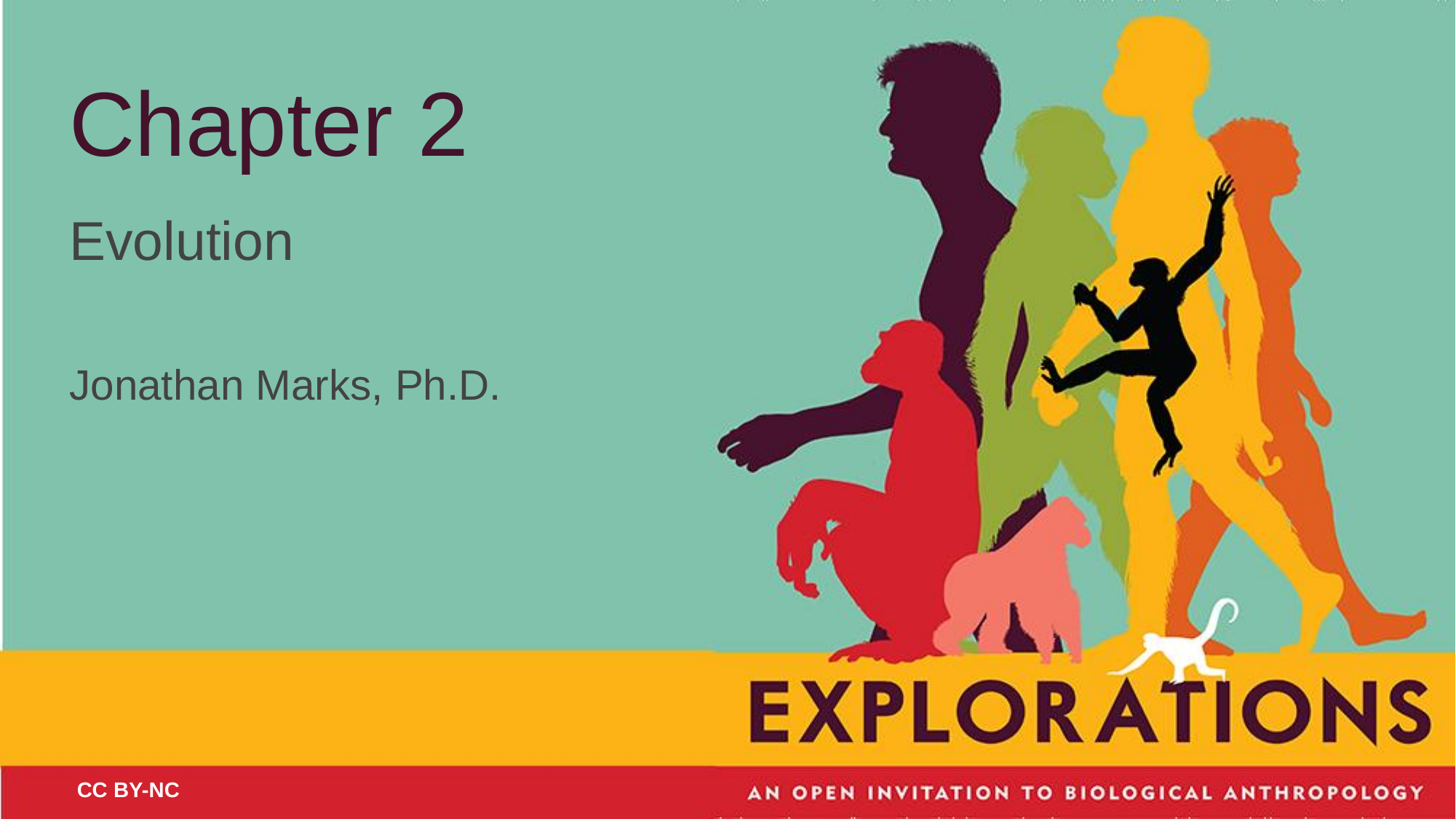

Chapter 2
Evolution

Jonathan Marks, Ph.D.
CC BY-NC